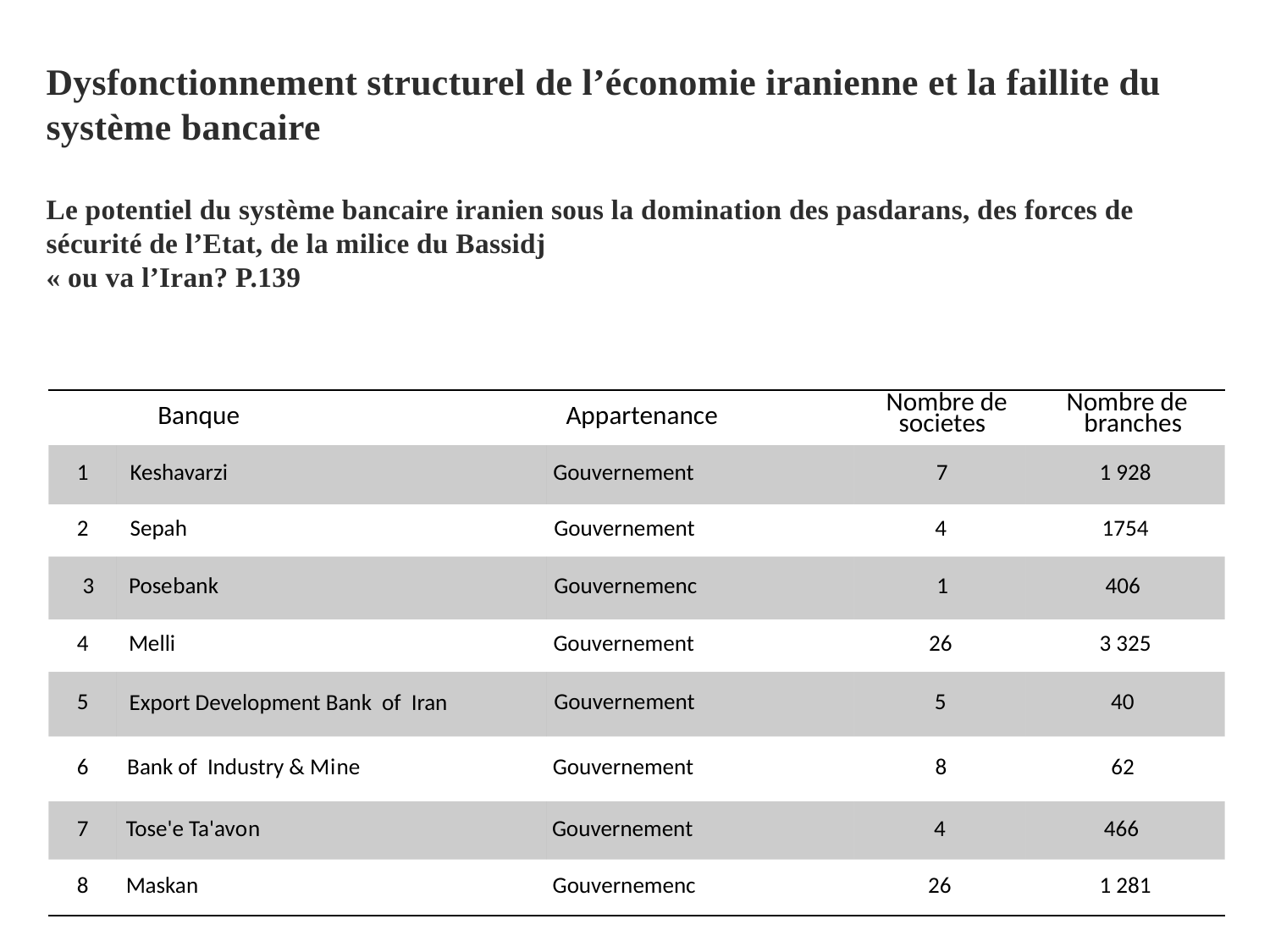

Dysfonctionnement structurel de l’économie iranienne et la faillite du système bancaire

Le potentiel du système bancaire iranien sous la domination des pasdarans, des forces de sécurité de l’Etat, de la milice du Bassidj
« ou va l’Iran? P.139
|  | Banque | Appartenance | Nombre de societes | Nombre de branches |
| --- | --- | --- | --- | --- |
| 1 | Keshavarzi | Gouvernement | 7 | 1 928 |
| 2 | Sepah | Gouvernement | 4 | 1754 |
| 3 | Posebank | Gouvernemenc | 1 | 406 |
| 4 | Melli | Gouvernement | 26 | 3 325 |
| 5 | Export Development Bank of Iran | Gouvernement | 5 | 40 |
| 6 | Bank of Industry & Mine | Gouvernement | 8 | 62 |
| 7 | Tose'e Ta'avon | Gouvernement | 4 | 466 |
| 8 | Maskan | Gouvernemenc | 26 | 1 281 |